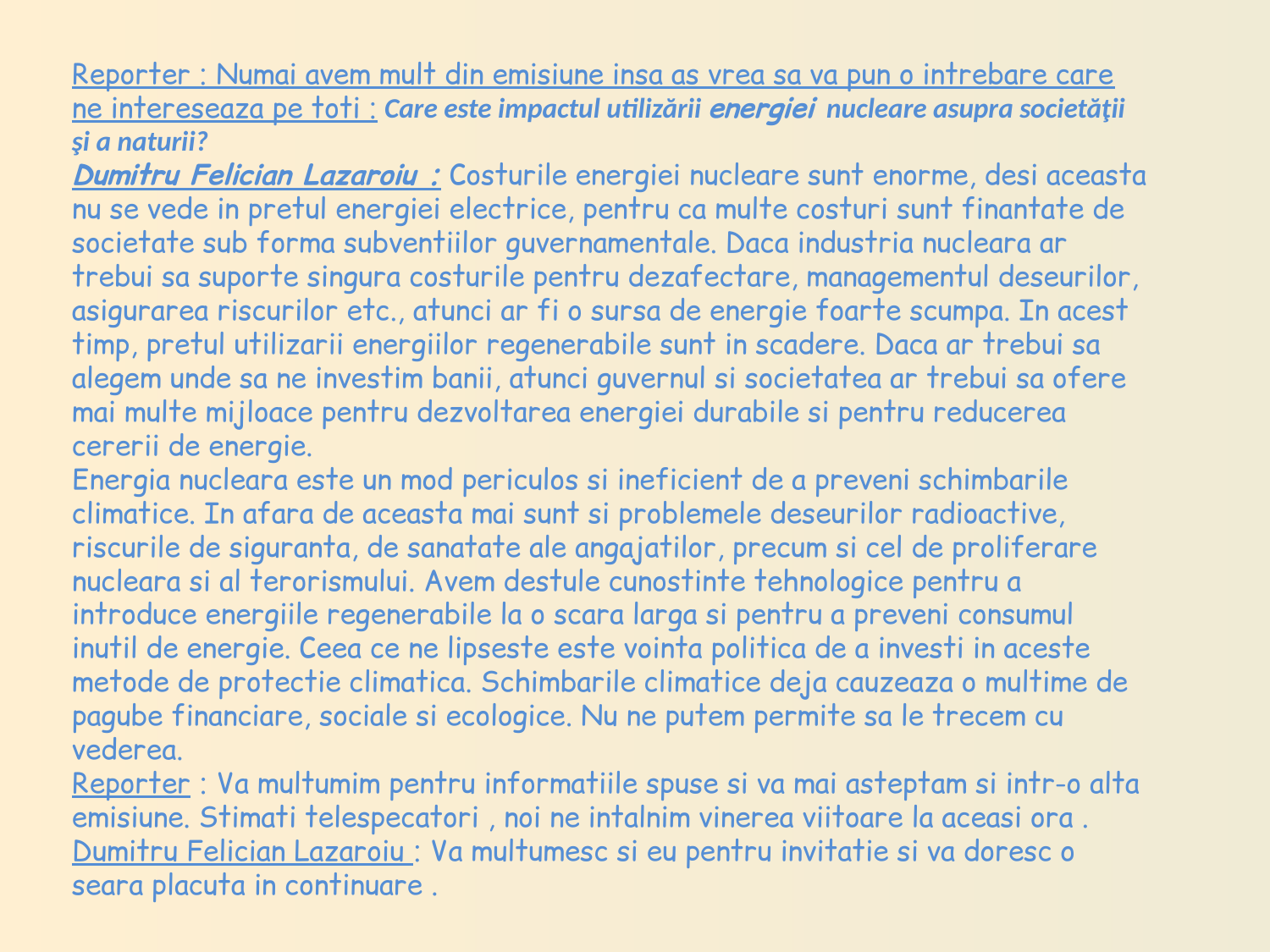

Reporter : Numai avem mult din emisiune insa as vrea sa va pun o intrebare care ne intereseaza pe toti : Care este impactul utilizării energiei nucleare asupra societăţii şi a naturii?
Dumitru Felician Lazaroiu : Costurile energiei nucleare sunt enorme, desi aceasta nu se vede in pretul energiei electrice, pentru ca multe costuri sunt finantate de societate sub forma subventiilor guvernamentale. Daca industria nucleara ar trebui sa suporte singura costurile pentru dezafectare, managementul deseurilor, asigurarea riscurilor etc., atunci ar fi o sursa de energie foarte scumpa. In acest timp, pretul utilizarii energiilor regenerabile sunt in scadere. Daca ar trebui sa alegem unde sa ne investim banii, atunci guvernul si societatea ar trebui sa ofere mai multe mijloace pentru dezvoltarea energiei durabile si pentru reducerea cererii de energie.
Energia nucleara este un mod periculos si ineficient de a preveni schimbarile climatice. In afara de aceasta mai sunt si problemele deseurilor radioactive, riscurile de siguranta, de sanatate ale angajatilor, precum si cel de proliferare nucleara si al terorismului. Avem destule cunostinte tehnologice pentru a introduce energiile regenerabile la o scara larga si pentru a preveni consumul inutil de energie. Ceea ce ne lipseste este vointa politica de a investi in aceste metode de protectie climatica. Schimbarile climatice deja cauzeaza o multime de pagube financiare, sociale si ecologice. Nu ne putem permite sa le trecem cu vederea.
Reporter : Va multumim pentru informatiile spuse si va mai asteptam si intr-o alta emisiune. Stimati telespecatori , noi ne intalnim vinerea viitoare la aceasi ora .
Dumitru Felician Lazaroiu : Va multumesc si eu pentru invitatie si va doresc o seara placuta in continuare .